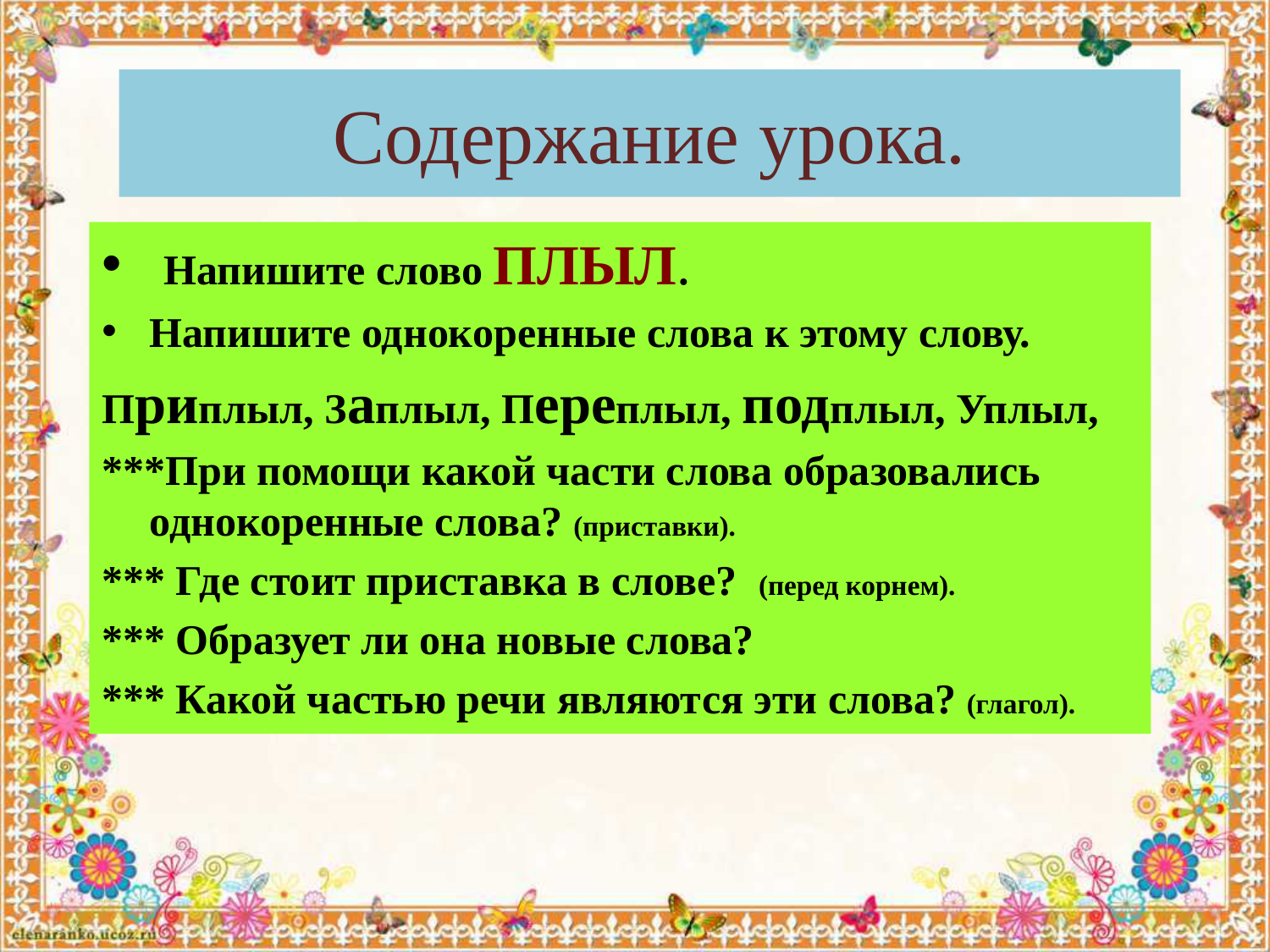

# Содержание урока.
 Напишите слово ПЛЫЛ.
Напишите однокоренные слова к этому слову.
Приплыл, Заплыл, Переплыл, подплыл, Уплыл,
***При помощи какой части слова образовались однокоренные слова? (приставки).
*** Где стоит приставка в слове?  (перед корнем).
*** Образует ли она новые слова?
*** Какой частью речи являются эти слова? (глагол).